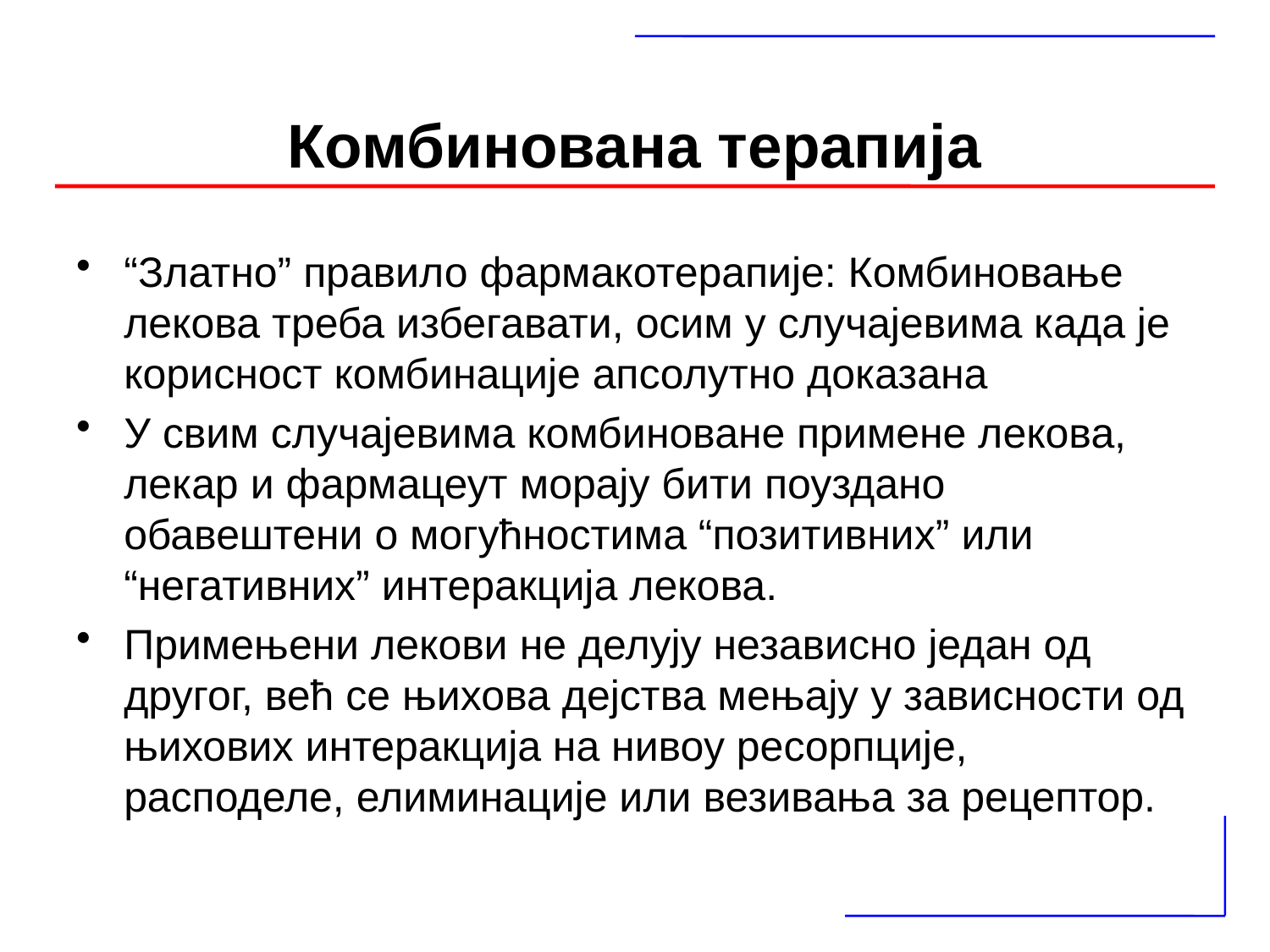

# Комбинована терапија
“Златно” правило фармакотерапије: Комбиновање лекова треба избегавати, осим у случајевима када је корисност комбинације апсолутно доказана
У свим случајевима комбиноване примене лекова, лекар и фармацеут морају бити поуздано обавештени о могућностима “позитивних” или “негативних” интеракција лекова.
Примењени лекови не делују независно један од другог, већ се њихова дејства мењају у зависности од њихових интеракција на нивоу ресорпције, расподеле, елиминације или везивања за рецептор.